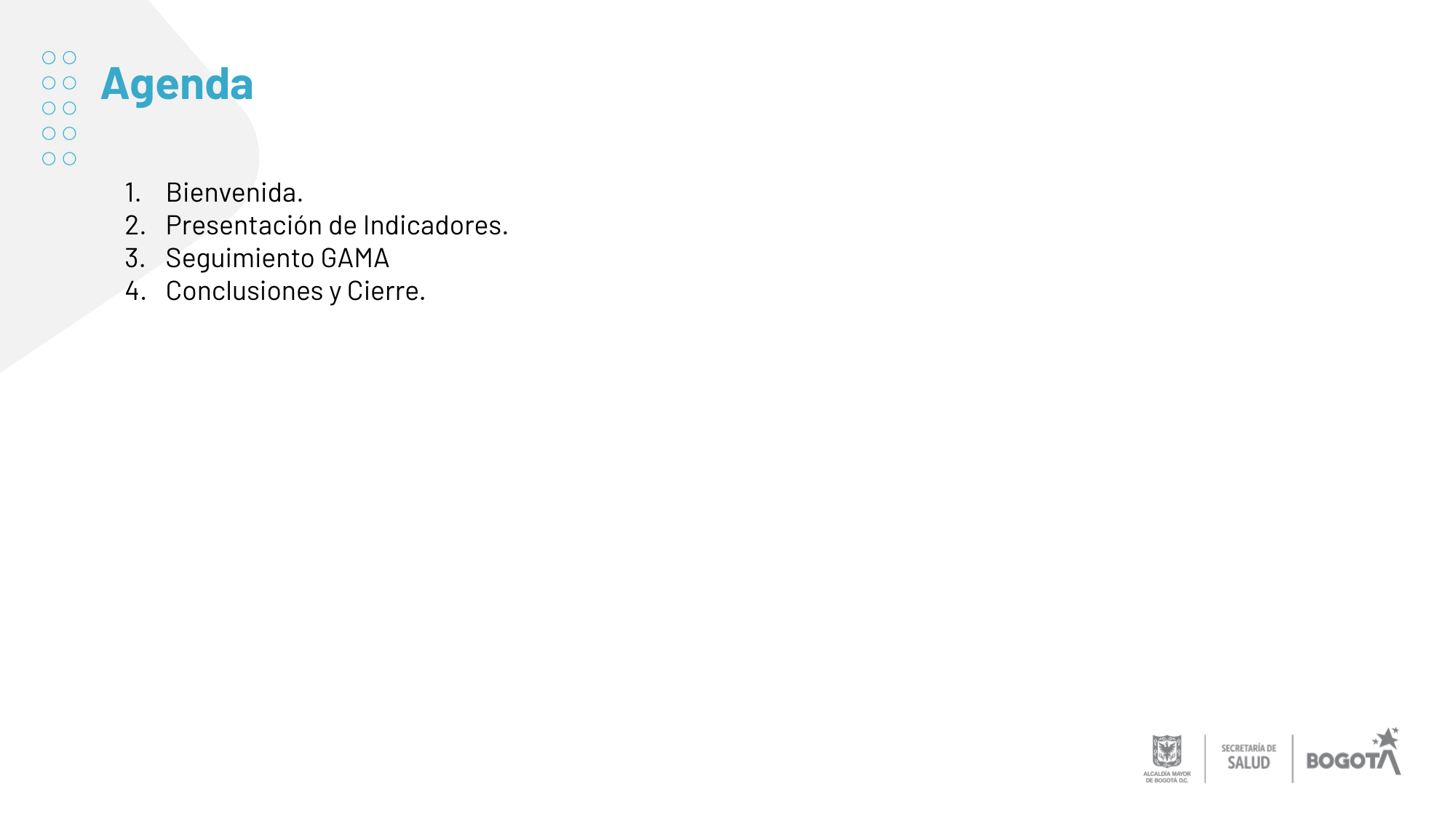

Agenda
Bienvenida.
Presentación de Indicadores.
Seguimiento GAMA
Conclusiones y Cierre.